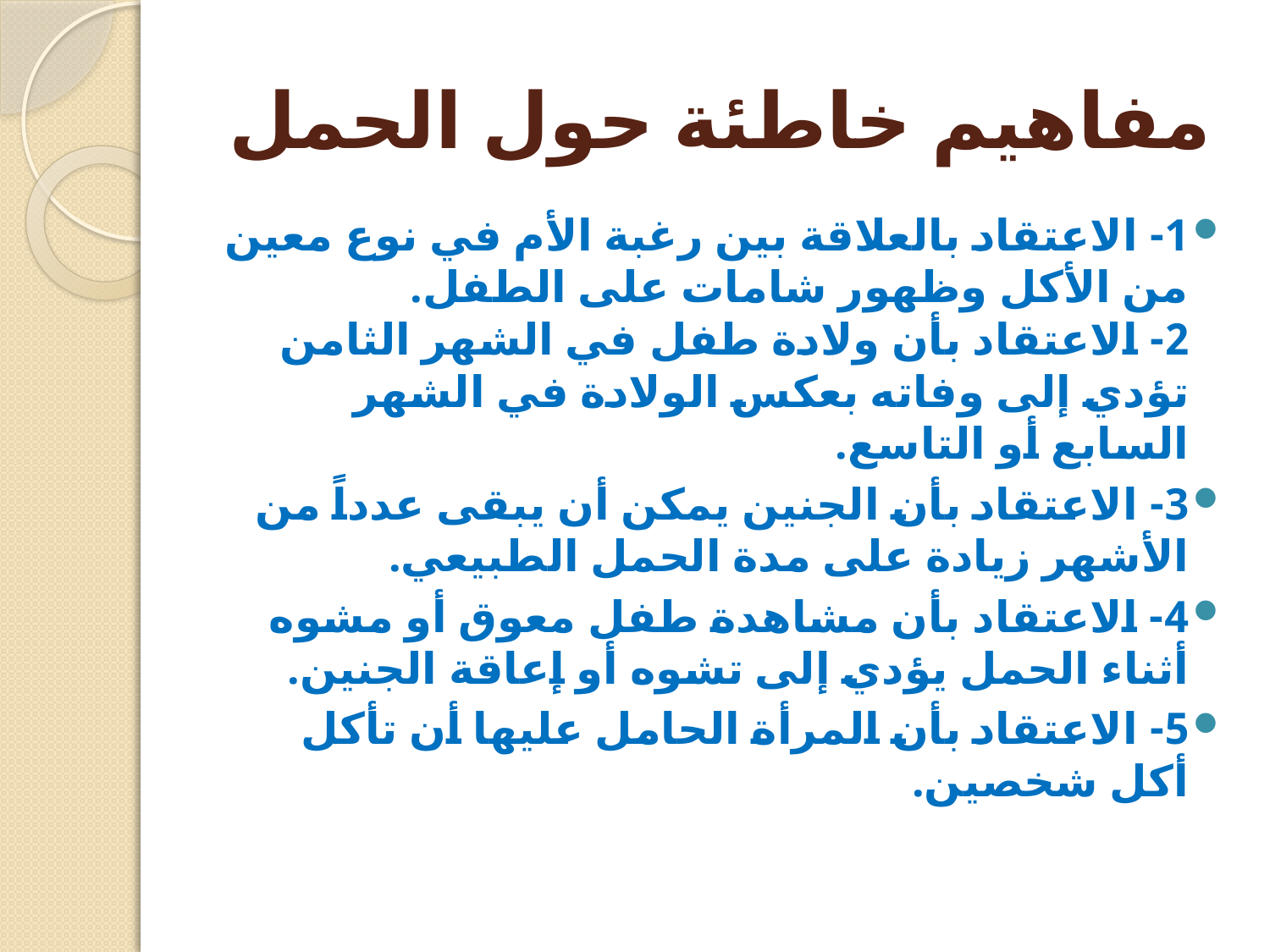

# مفاهيم خاطئة حول الحمل
1- الاعتقاد بالعلاقة بين رغبة الأم في نوع معين
من الأكل وظهور شامات على الطفل.
2- الاعتقاد بأن ولادة طفل في الشهر الثامن تؤدي إلى وفاته بعكس الولادة في الشهر السابع أو التاسع.
3- الاعتقاد بأن الجنين يمكن أن يبقى عدداً من الأشهر زيادة على مدة الحمل الطبيعي.
4- الاعتقاد بأن مشاهدة طفل معوق أو مشوه أثناء الحمل يؤدي إلى تشوه أو إعاقة الجنين.
5- الاعتقاد بأن المرأة الحامل عليها أن تأكل أكل شخصين.